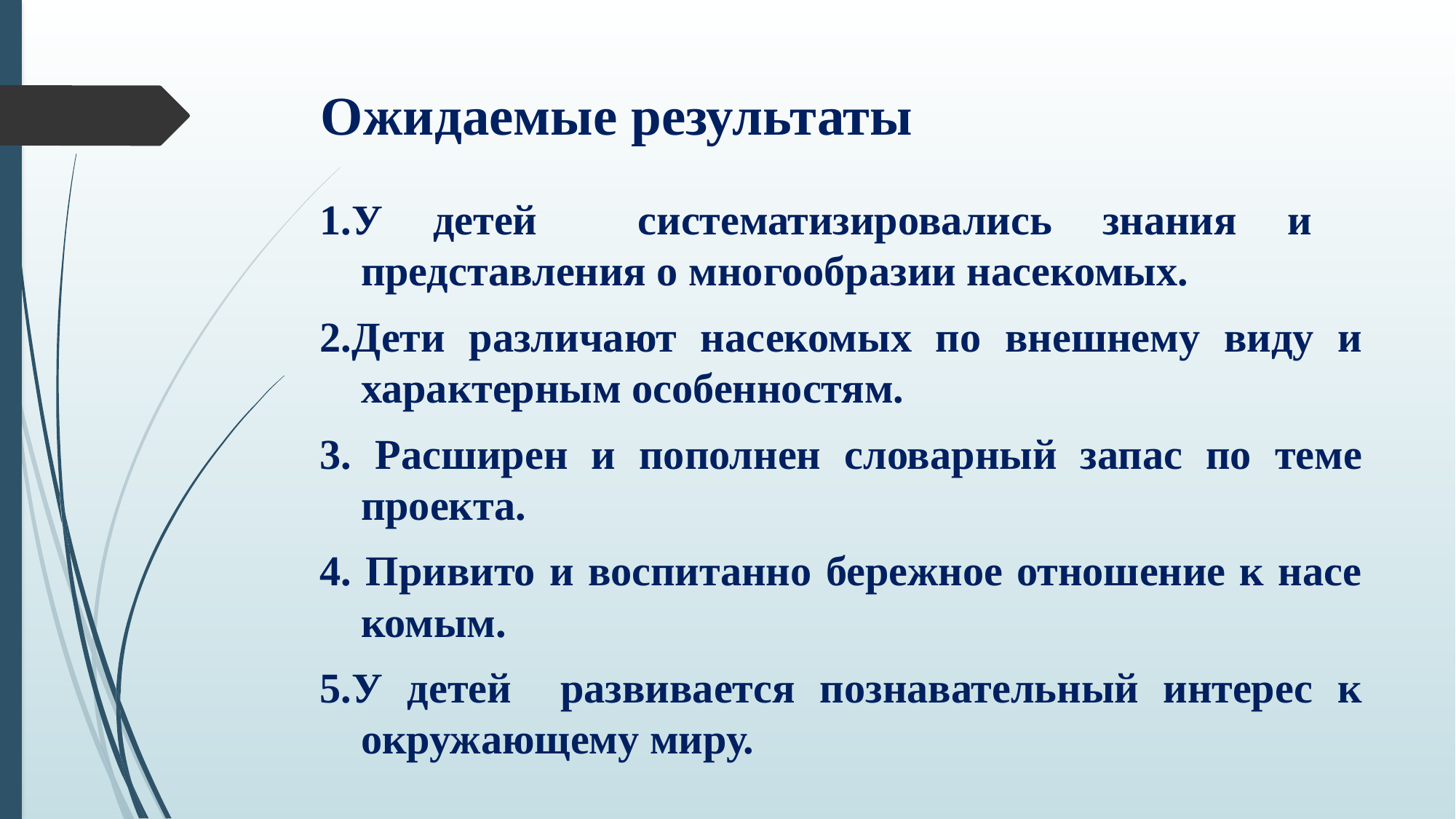

# Ожидаемые результаты
1.У детей  систематизировались знания и  представления о многообразии насекомых.
2.Дети различают насеко­мых по внешнему виду и характерным особенностям.
3. Расширен и пополнен словарный запас по теме проекта.
4. Привито и воспитанно бережное отношение к насе­комым.
5.У детей  развивается познавательный интерес к окружающему миру.